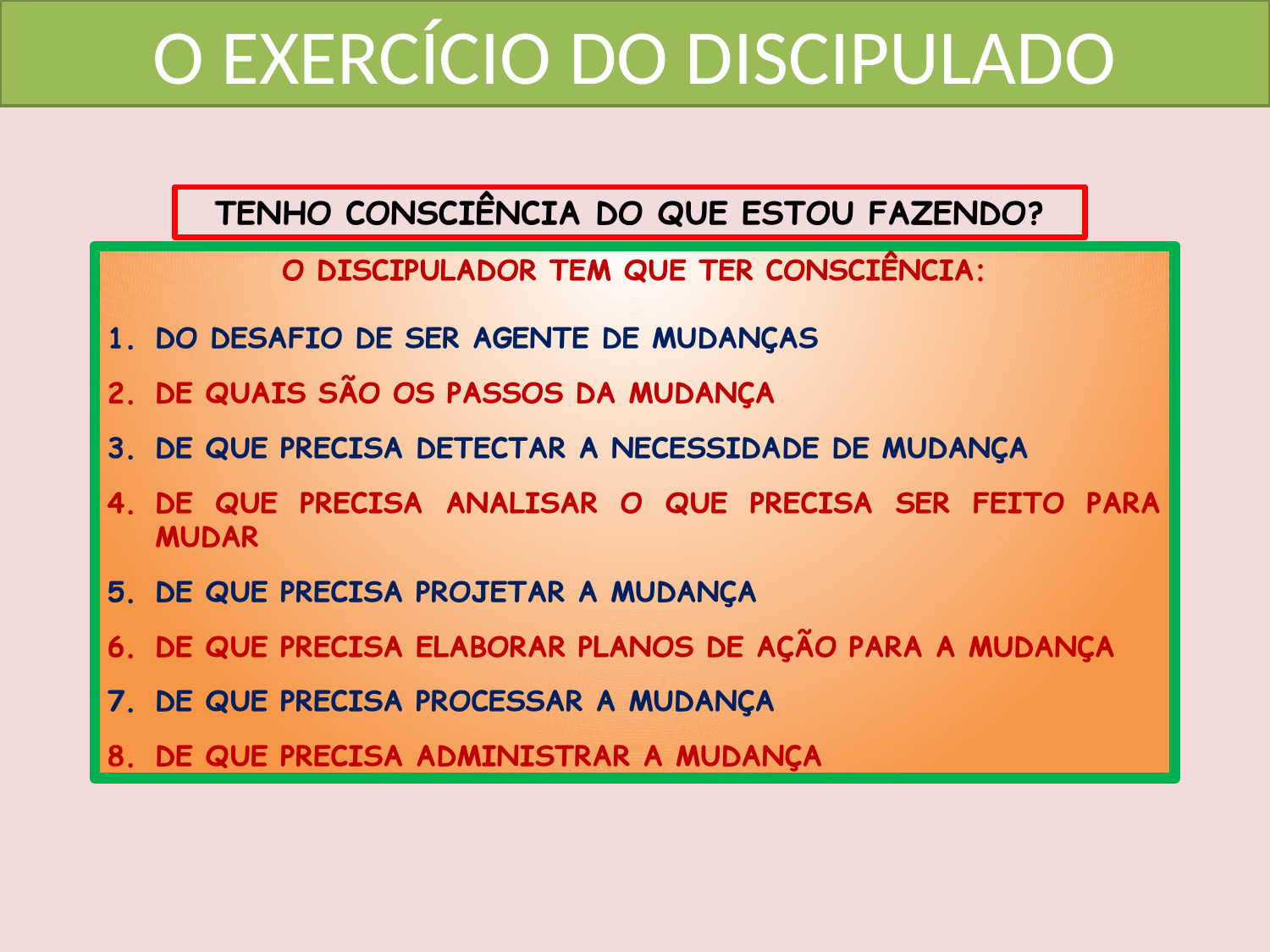

O EXERCÍCIO DO DISCIPULADO
TENHO CONSCIÊNCIA DO QUE ESTOU FAZENDO?
O DISCIPULADOR TEM QUE TER CONSCIÊNCIA:

DO DESAFIO DE SER AGENTE DE MUDANÇAS
DE QUAIS SÃO OS PASSOS DA MUDANÇA
DE QUE PRECISA DETECTAR A NECESSIDADE DE MUDANÇA
DE QUE PRECISA ANALISAR O QUE PRECISA SER FEITO PARA MUDAR
DE QUE PRECISA PROJETAR A MUDANÇA
DE QUE PRECISA ELABORAR PLANOS DE AÇÃO PARA A MUDANÇA
DE QUE PRECISA PROCESSAR A MUDANÇA
DE QUE PRECISA ADMINISTRAR A MUDANÇA